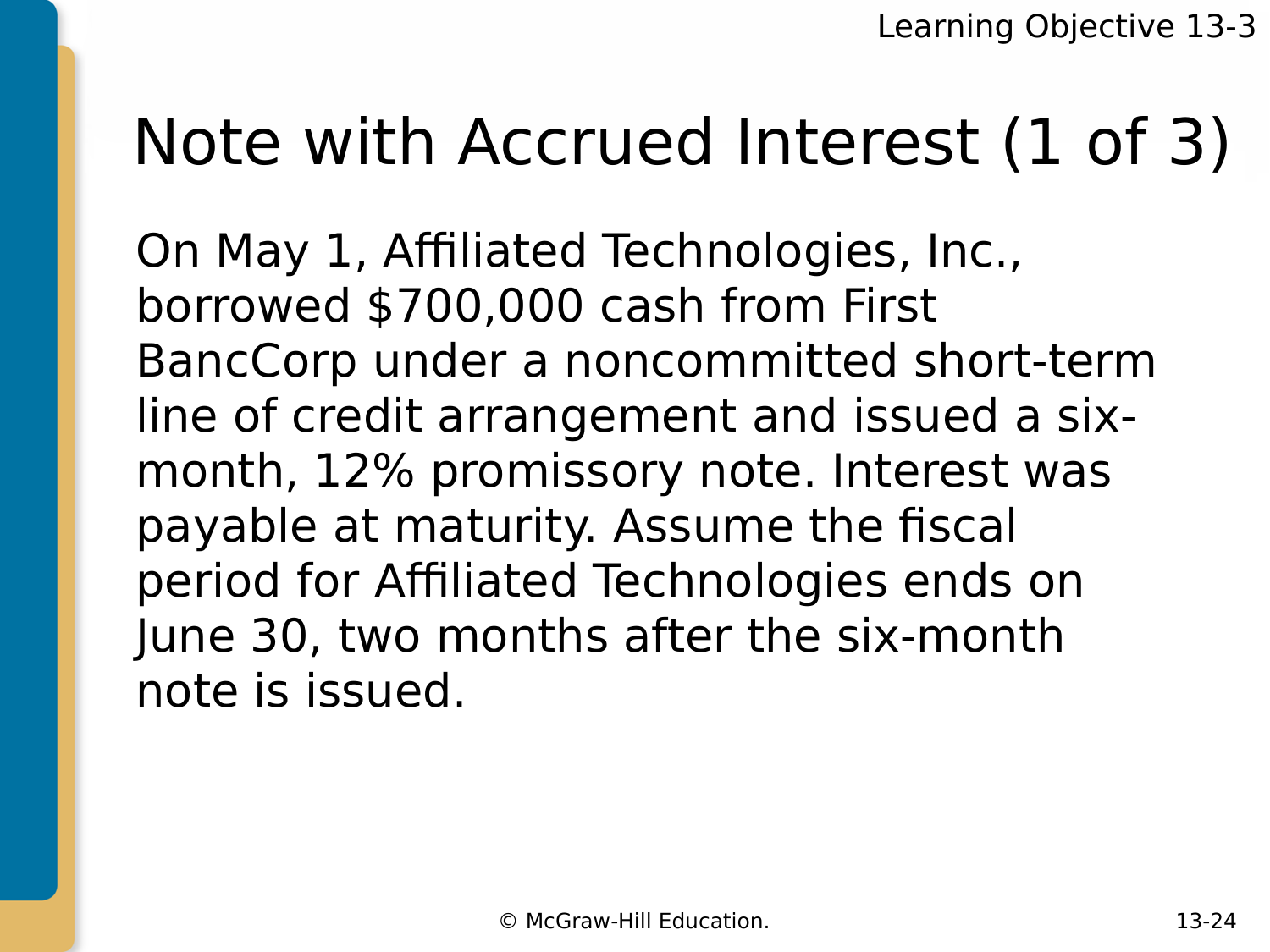

Learning Objective 13-3
# Note with Accrued Interest (1 of 3)
On May 1, Affiliated Technologies, Inc., borrowed $700,000 cash from First BancCorp under a noncommitted short-term line of credit arrangement and issued a six-month, 12% promissory note. Interest was payable at maturity. Assume the fiscal period for Affiliated Technologies ends on June 30, two months after the six-month note is issued.